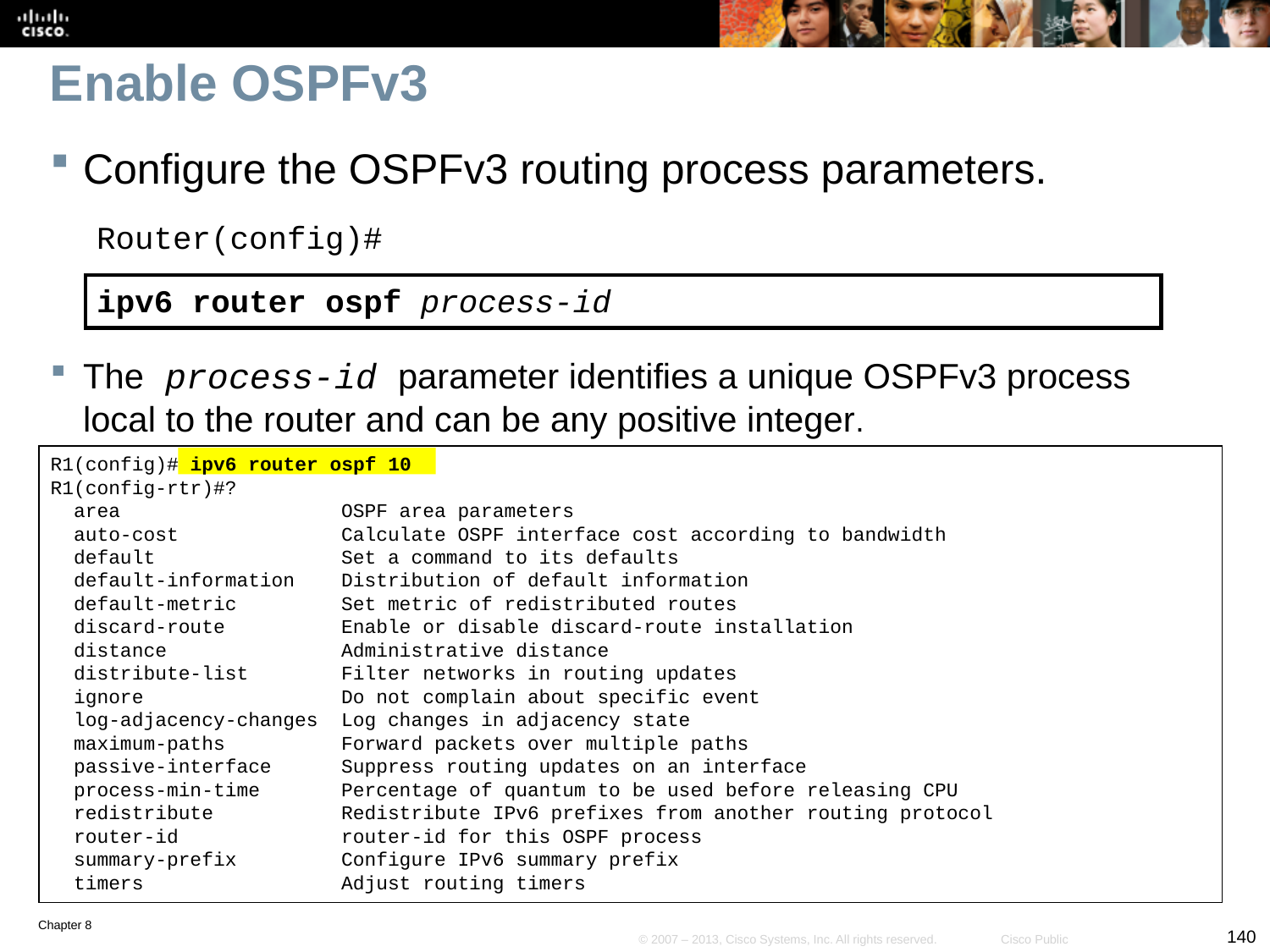

# Enable OSPFv3
Configure the OSPFv3 routing process parameters.
Router(config)#
ipv6 router ospf process-id
The process-id parameter identifies a unique OSPFv3 process local to the router and can be any positive integer.
R1(config)# ipv6 router ospf 10
R1(config-rtr)#?
  area                   OSPF area parameters
  auto-cost              Calculate OSPF interface cost according to bandwidth
  default                Set a command to its defaults
  default-information    Distribution of default information
  default-metric         Set metric of redistributed routes
  discard-route          Enable or disable discard-route installation
  distance               Administrative distance
  distribute-list        Filter networks in routing updates
  ignore                 Do not complain about specific event
  log-adjacency-changes  Log changes in adjacency state
  maximum-paths          Forward packets over multiple paths
  passive-interface      Suppress routing updates on an interface
  process-min-time       Percentage of quantum to be used before releasing CPU
  redistribute           Redistribute IPv6 prefixes from another routing protocol
  router-id              router-id for this OSPF process
  summary-prefix         Configure IPv6 summary prefix
  timers                 Adjust routing timers